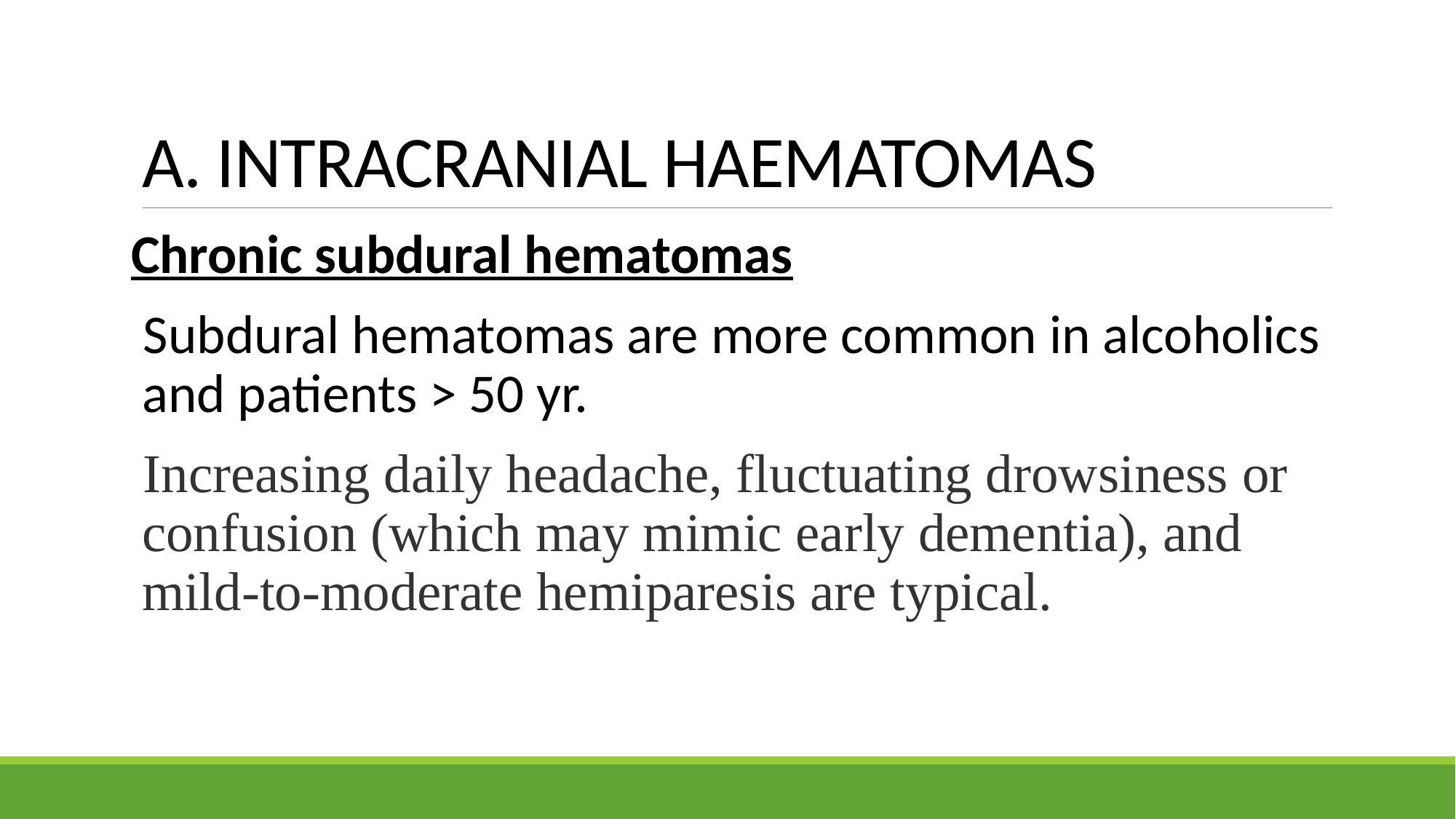

# A. INTRACRANIAL HAEMATOMAS
Chronic subdural hematomas
Subdural hematomas are more common in alcoholics and patients > 50 yr.
Increasing daily headache, fluctuating drowsiness or confusion (which may mimic early dementia), and mild-to-moderate hemiparesis are typical.